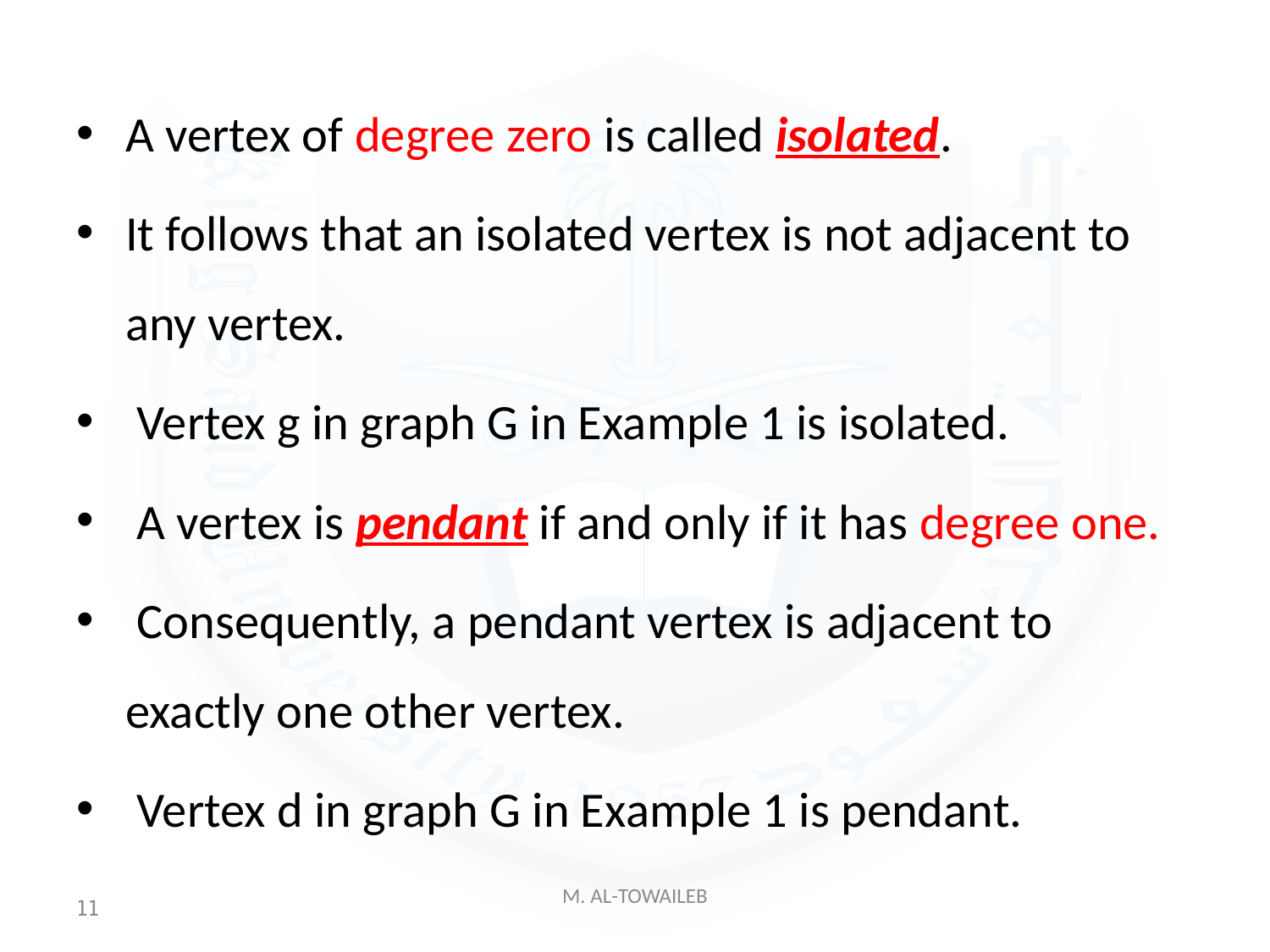

A vertex of degree zero is called isolated.
It follows that an isolated vertex is not adjacent to any vertex.
 Vertex g in graph G in Example 1 is isolated.
 A vertex is pendant if and only if it has degree one.
 Consequently, a pendant vertex is adjacent to exactly one other vertex.
 Vertex d in graph G in Example 1 is pendant.
11
M. AL-TOWAILEB